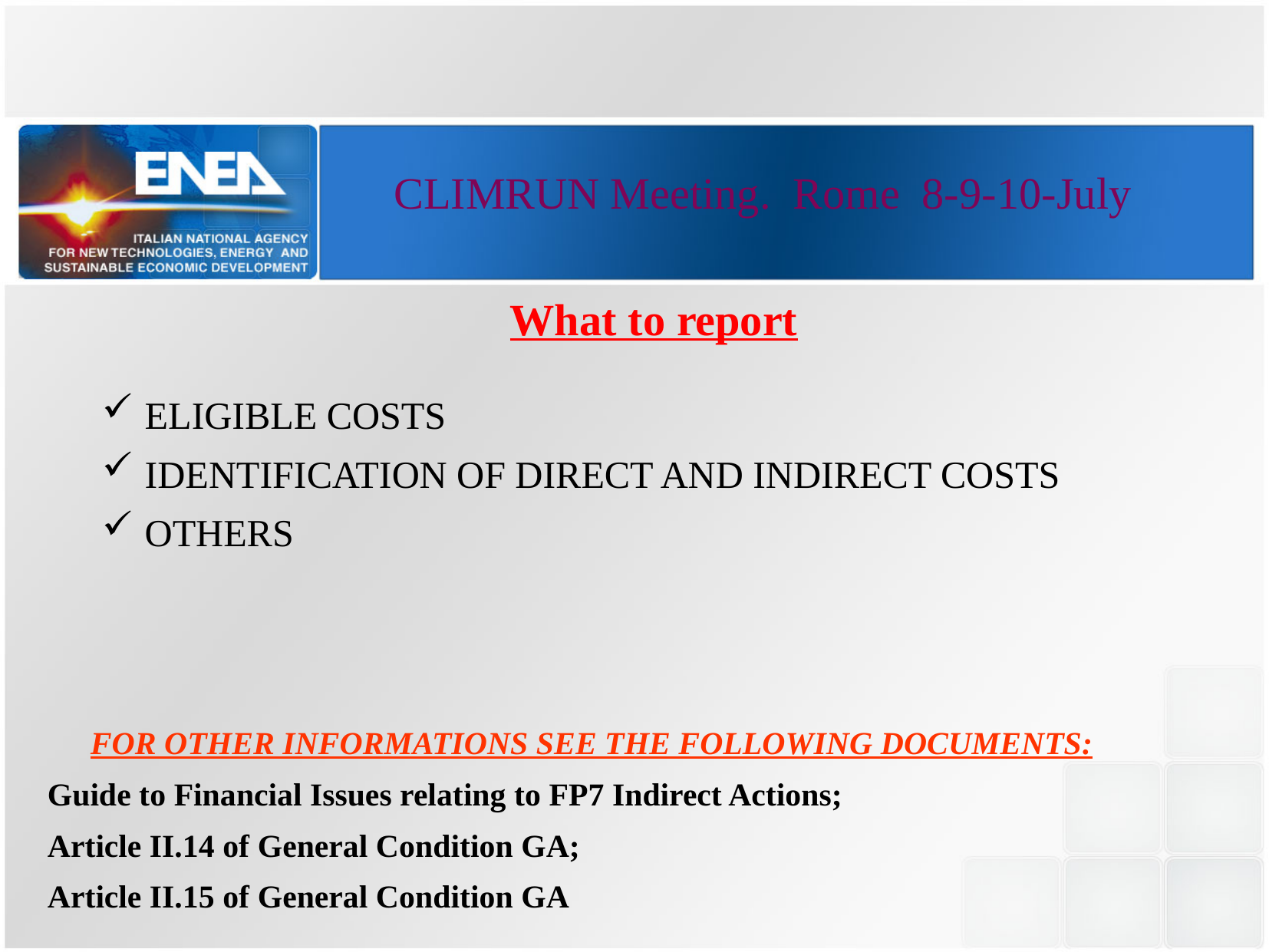

CLIMRUN Meeting.  Rome  8-9-10-July
What to report
ELIGIBLE COSTS
IDENTIFICATION OF DIRECT AND INDIRECT COSTS
OTHERS

	FOR OTHER INFORMATIONS SEE THE FOLLOWING DOCUMENTS:
Guide to Financial Issues relating to FP7 Indirect Actions;
Article II.14 of General Condition GA;
Article II.15 of General Condition GA